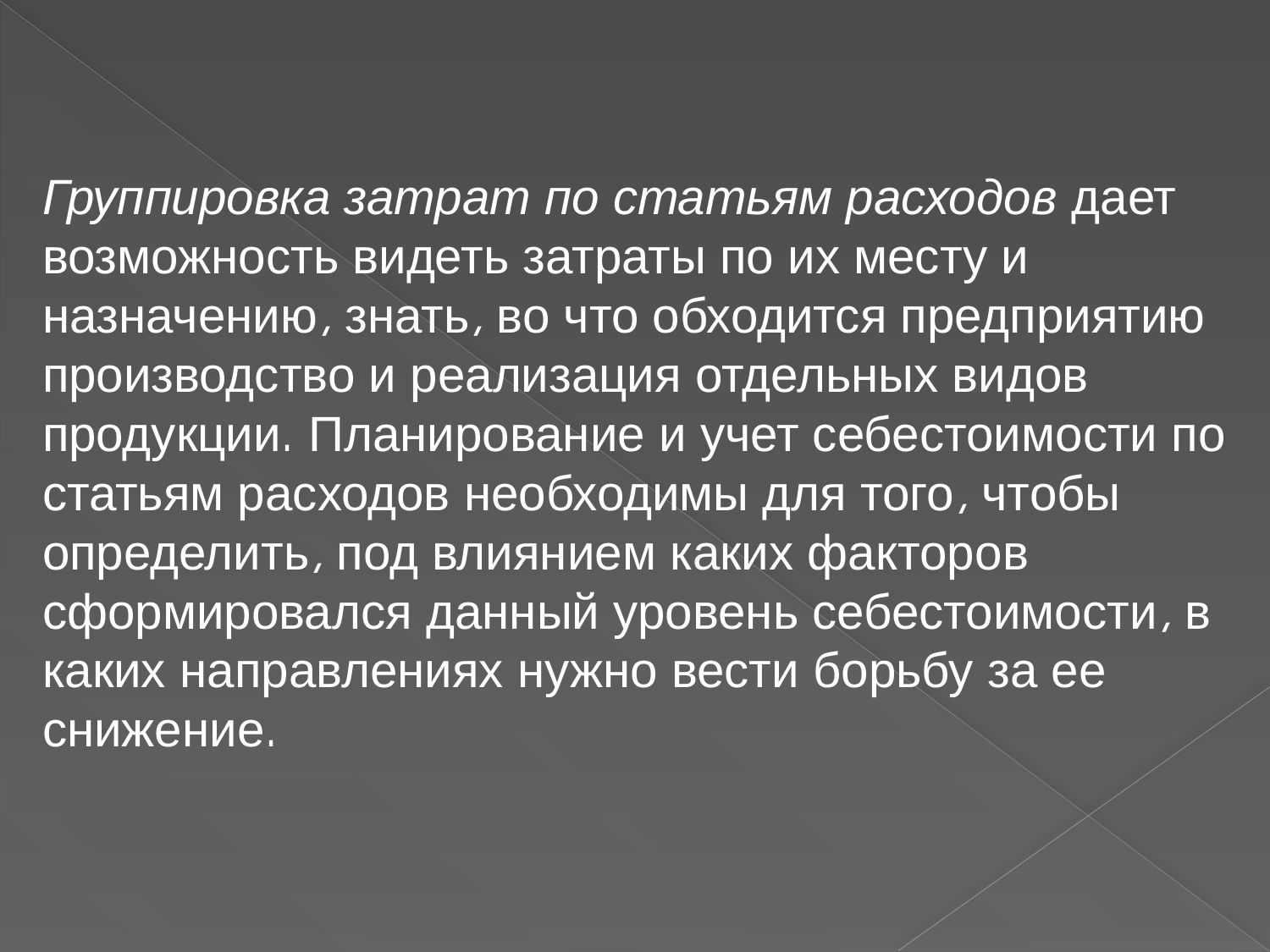

Группировка затрат по статьям расходов дает возможность видеть затраты по их месту и назначению, знать, во что обходится предприятию производство и реализация отдельных видов продукции. Планирование и учет себестоимости по статьям расходов необходимы для того, чтобы определить, под влиянием каких факторов сформировался данный уровень себестоимости, в каких направлениях нужно вести борьбу за ее снижение.